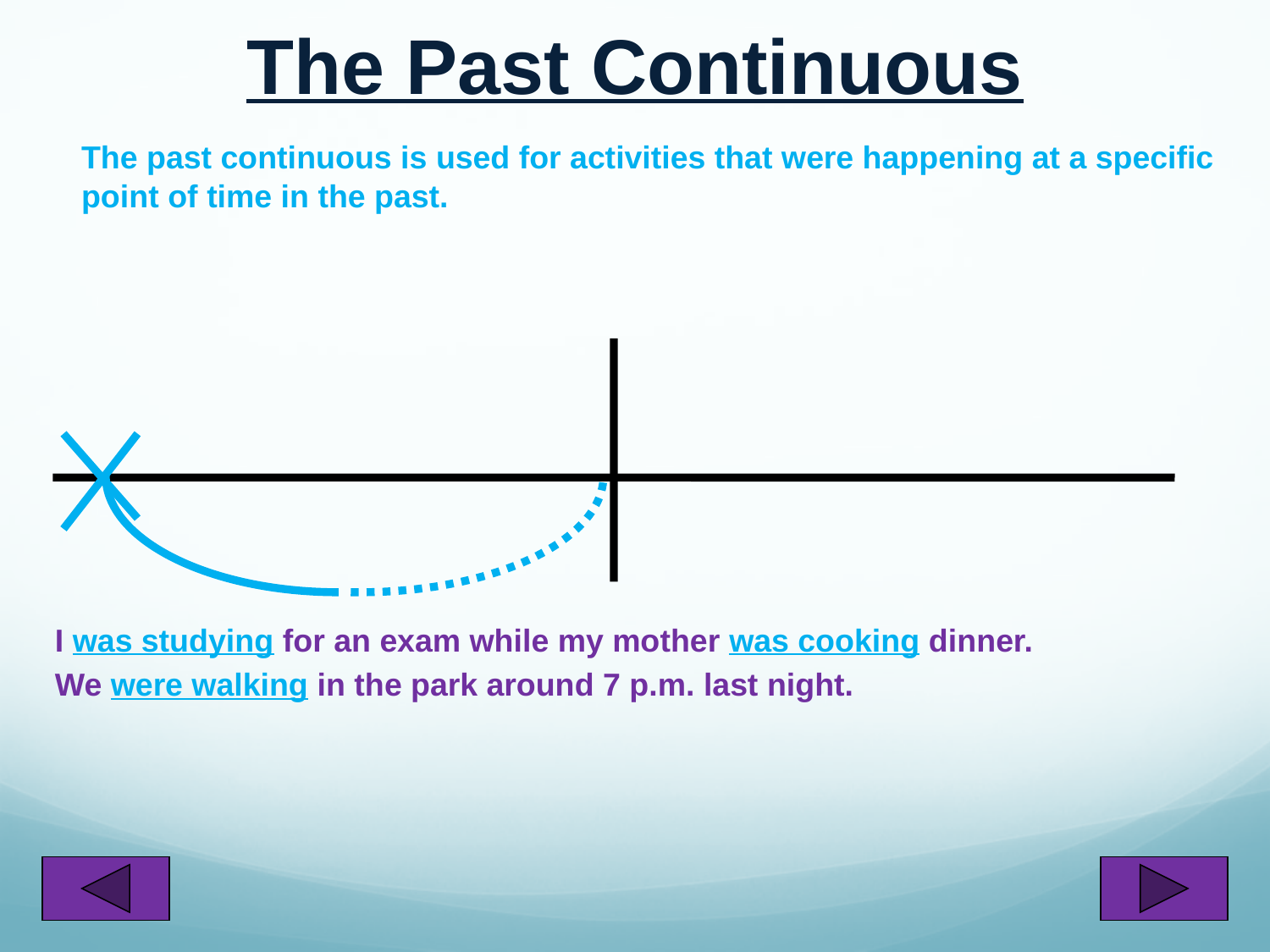

The Past Continuous
    	The past continuous is used for activities that were happening at a specific point of time in the past.

I was studying for an exam while my mother was cooking dinner.
We were walking in the park around 7 p.m. last night.